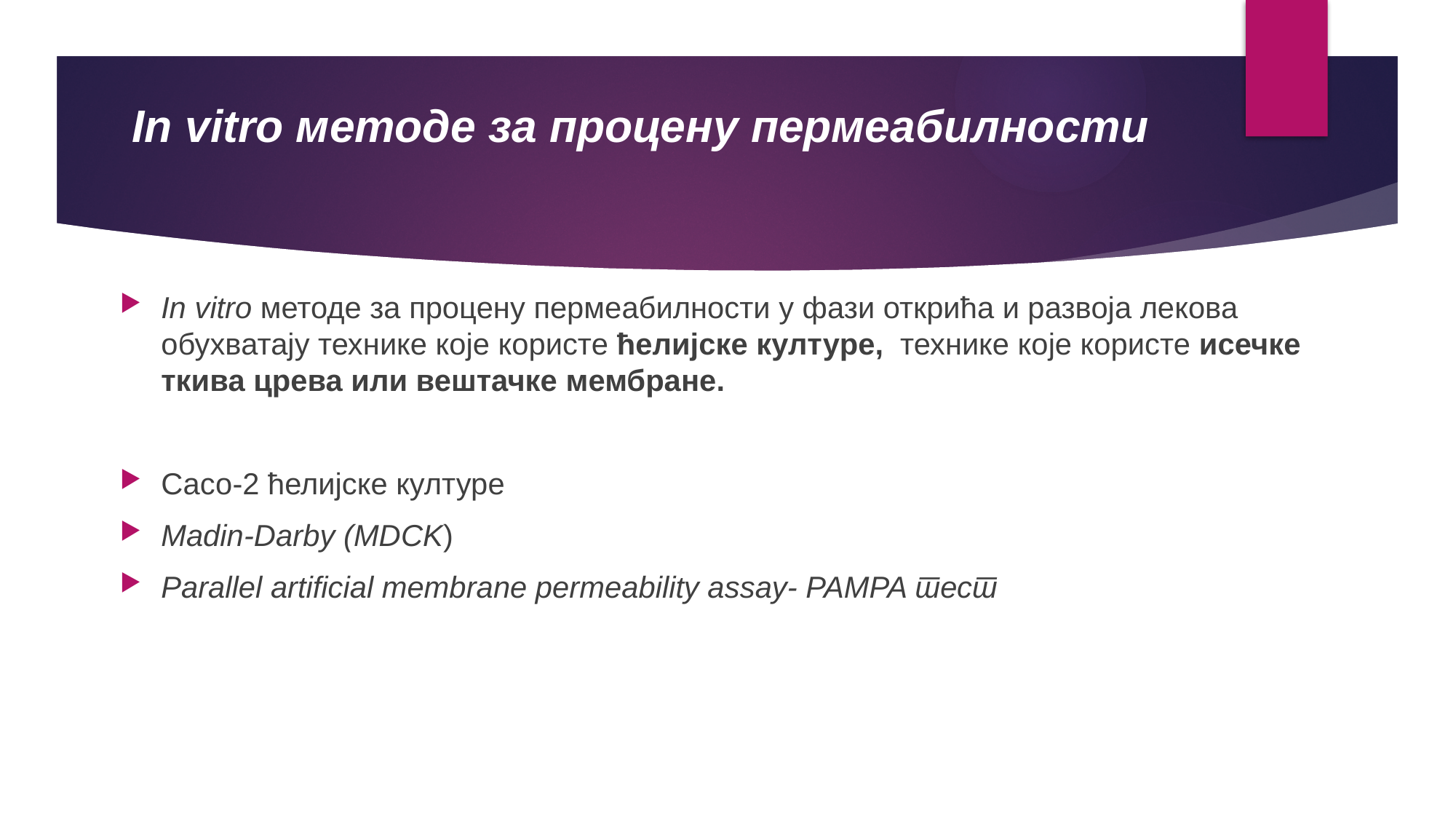

In vitro методе за процену пермеабилности
In vitro методе за процену пермеабилности у фази открића и развоја лекова обухватају технике које користе ћелијске културе,  технике које користе исечке ткива црева или вештачке мембране.

Сасо-2 ћелијске културе
Madin-Darby (MDCK)
Parallel artificial membrane permeability assay- PAMPA тест